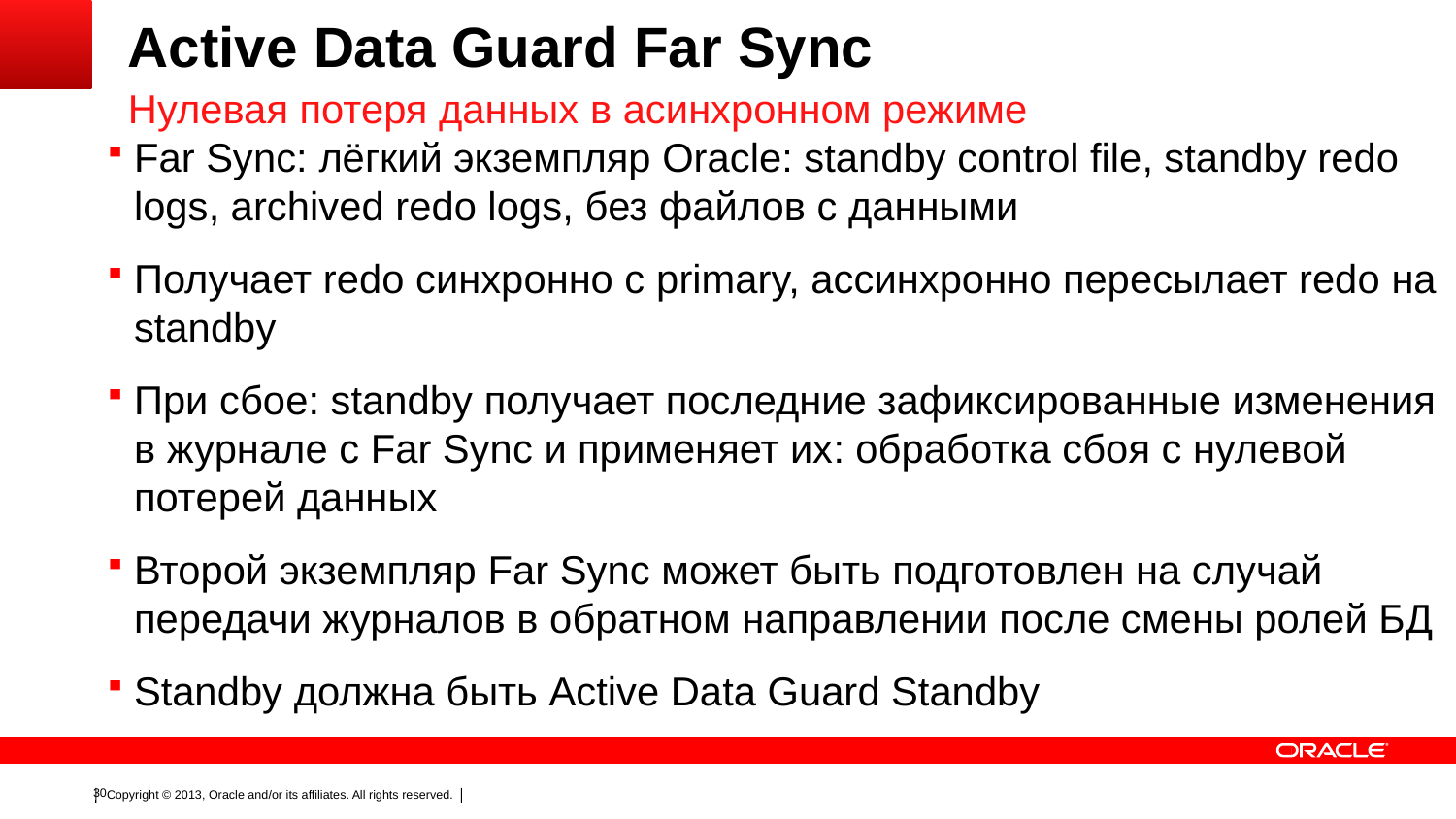

# Active Data Guard Far Sync
Нулевая потеря данных в асинхронном режиме
Far Sync: лёгкий экземпляр Oracle: standby control file, standby redo logs, archived redo logs, без файлов с данными
Получает redo синхронно с primary, ассинхронно пересылает redo на standby
При сбое: standby получает последние зафиксированные изменения в журнале с Far Sync и применяет их: обработка сбоя с нулевой потерей данных
Второй экземпляр Far Sync может быть подготовлен на случай передачи журналов в обратном направлении после смены ролей БД
Standby должна быть Active Data Guard Standby